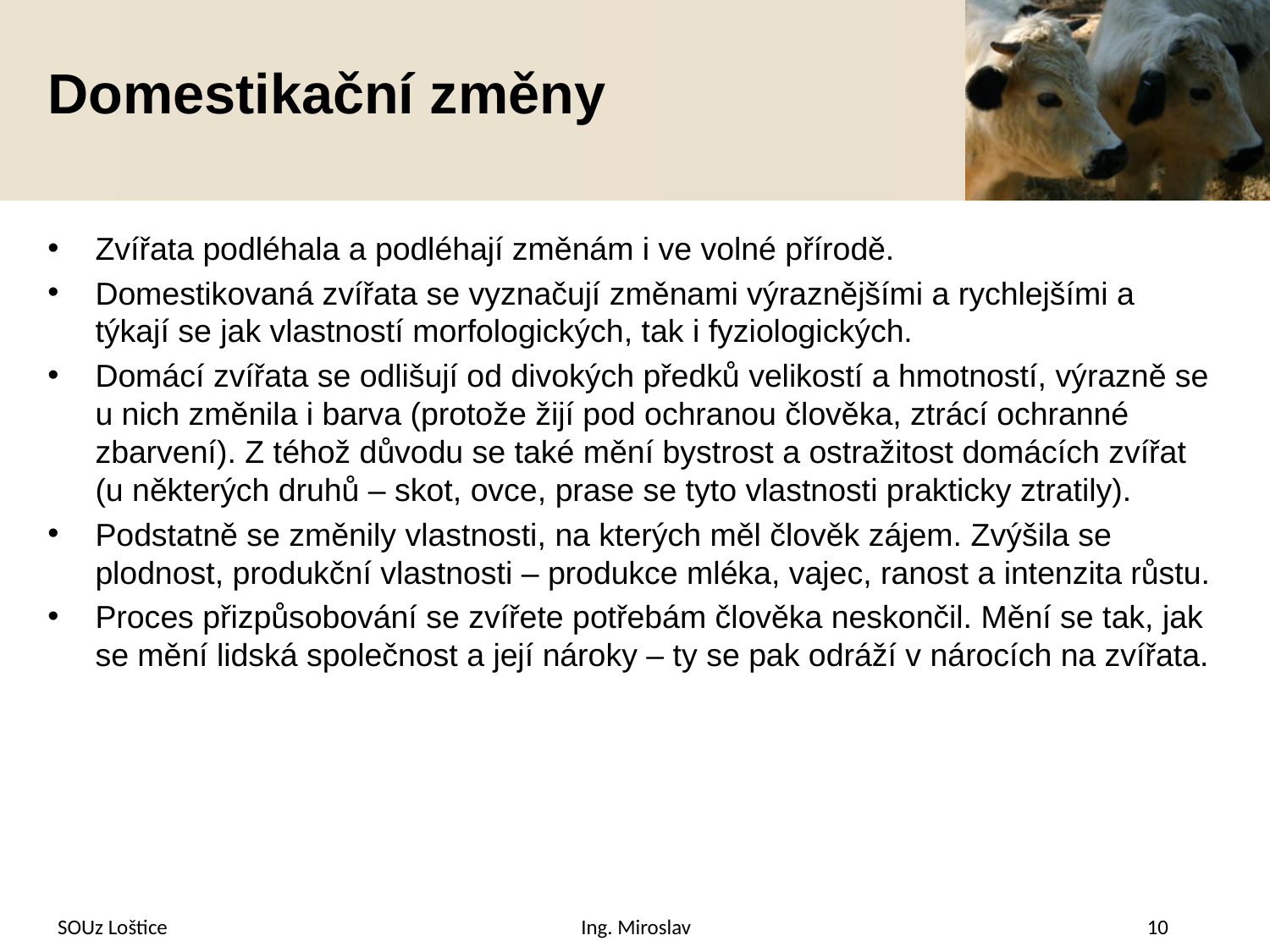

# Domestikační změny
Zvířata podléhala a podléhají změnám i ve volné přírodě.
Domestikovaná zvířata se vyznačují změnami výraznějšími a rychlejšími a týkají se jak vlastností morfologických, tak i fyziologických.
Domácí zvířata se odlišují od divokých předků velikostí a hmotností, výrazně se u nich změnila i barva (protože žijí pod ochranou člověka, ztrácí ochranné zbarvení). Z téhož důvodu se také mění bystrost a ostražitost domácích zvířat (u některých druhů – skot, ovce, prase se tyto vlastnosti prakticky ztratily).
Podstatně se změnily vlastnosti, na kterých měl člověk zájem. Zvýšila se plodnost, produkční vlastnosti – produkce mléka, vajec, ranost a intenzita růstu.
Proces přizpůsobování se zvířete potřebám člověka neskončil. Mění se tak, jak se mění lidská společnost a její nároky – ty se pak odráží v nárocích na zvířata.
SOUz Loštice
Ing. Miroslav
10